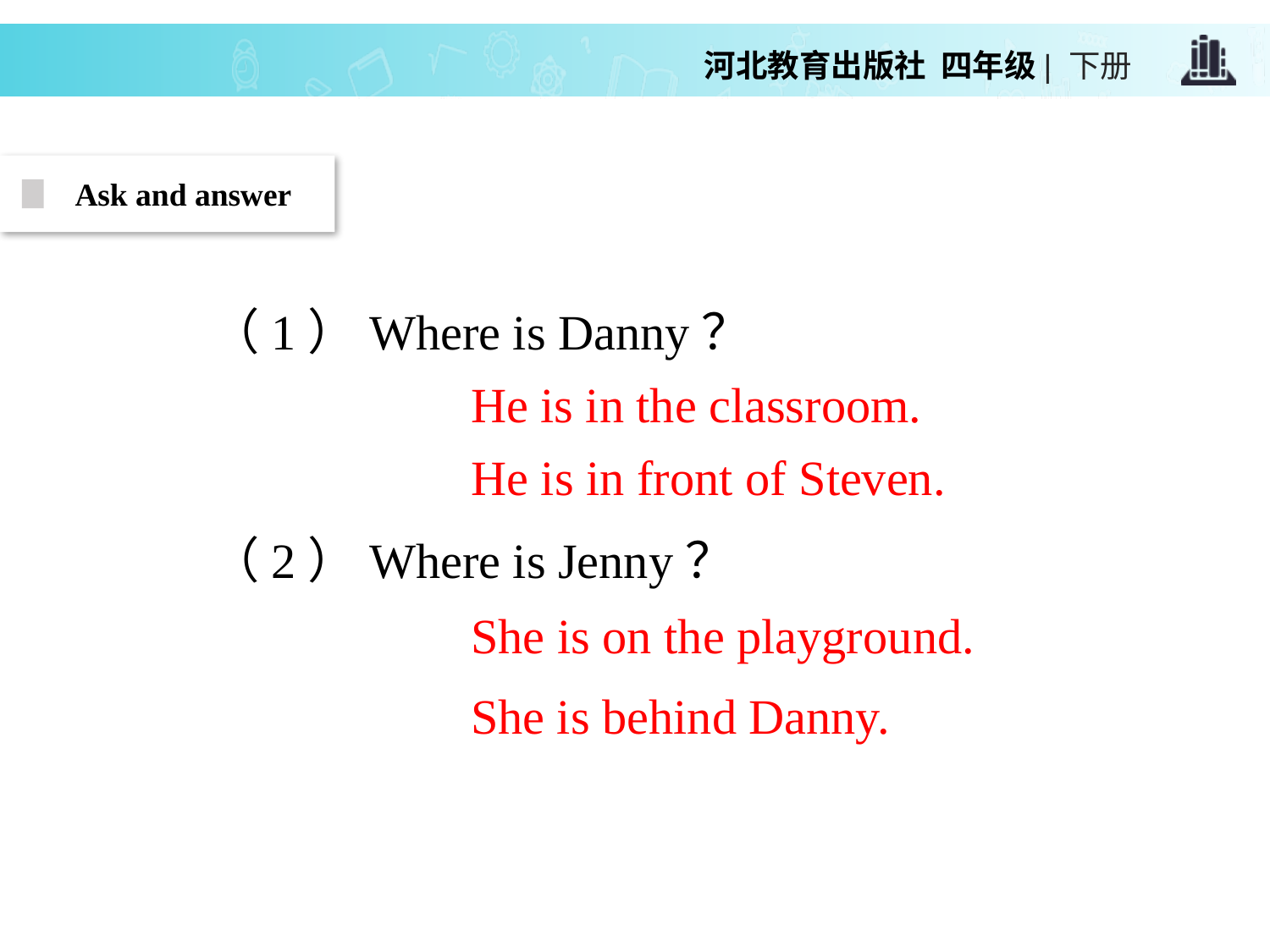

Ask and answer

（1）Where is Danny？

（2）Where is Jenny？

He is in the classroom.
He is in front of Steven.
She is on the playground.
She is behind Danny.